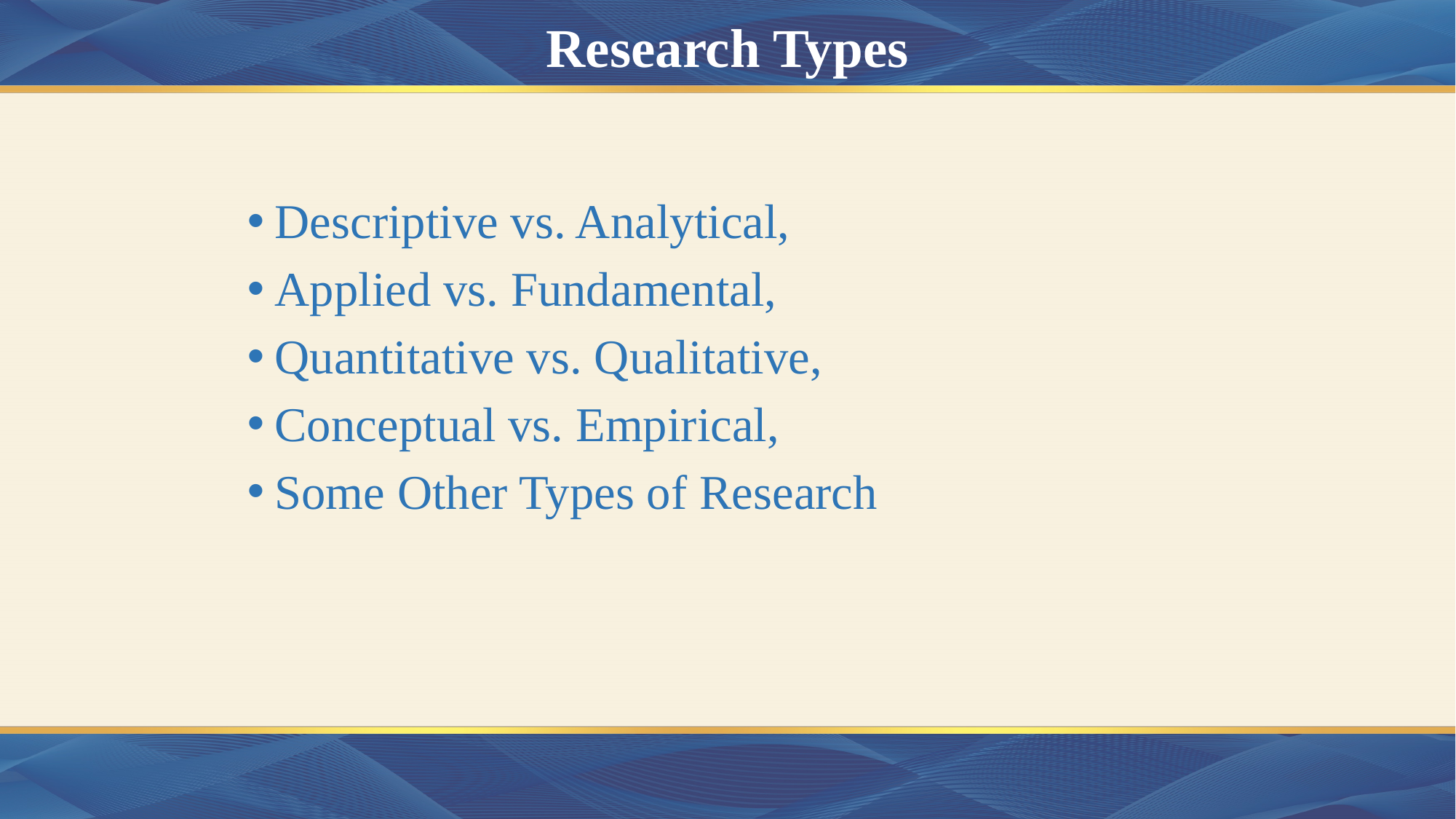

# Research Types
Descriptive vs. Analytical,
Applied vs. Fundamental,
Quantitative vs. Qualitative,
Conceptual vs. Empirical,
Some Other Types of Research